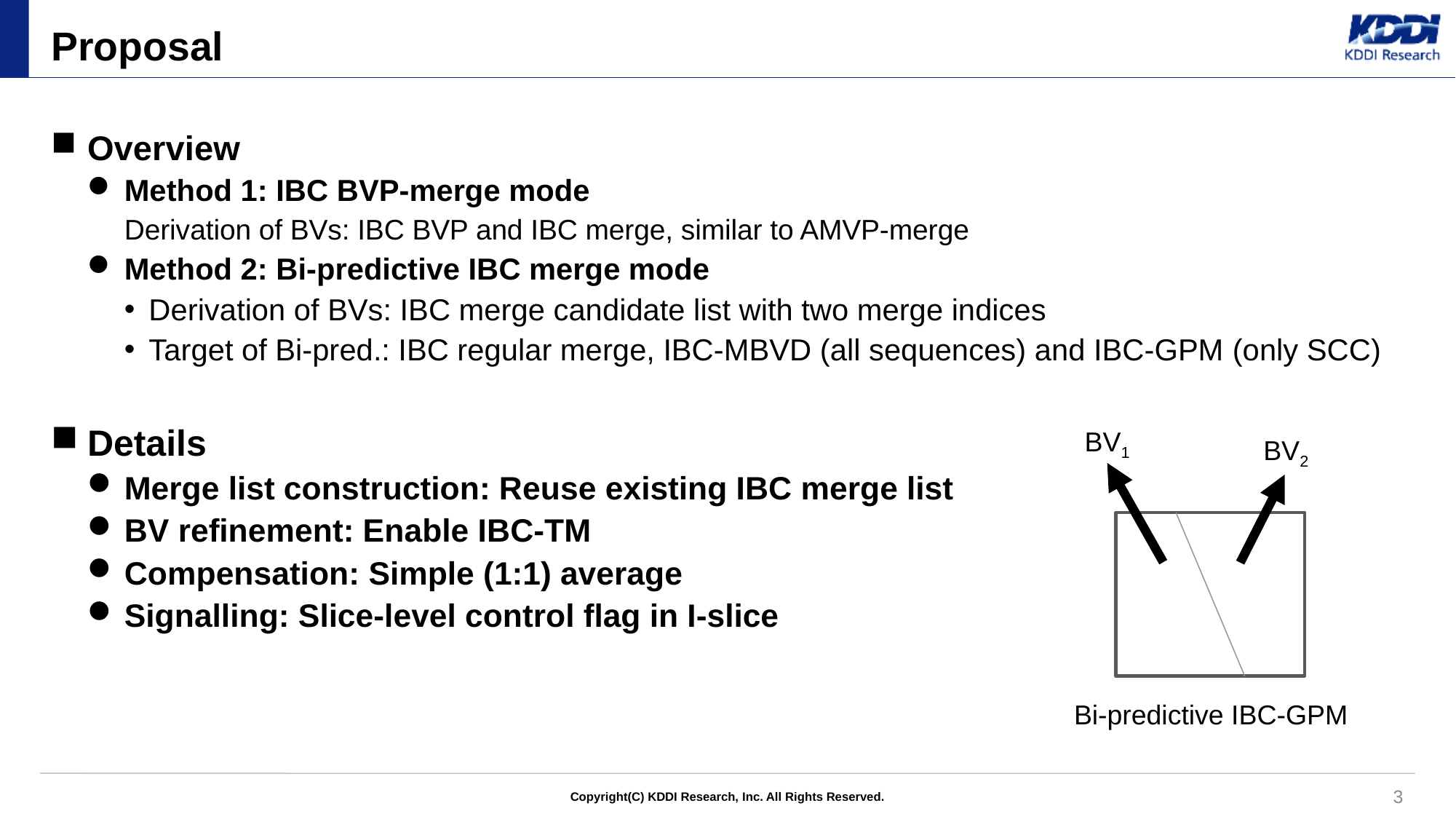

# Proposal
Overview
Method 1: IBC BVP-merge mode
Derivation of BVs: IBC BVP and IBC merge, similar to AMVP-merge
Method 2: Bi-predictive IBC merge mode
Derivation of BVs: IBC merge candidate list with two merge indices
Target of Bi-pred.: IBC regular merge, IBC-MBVD (all sequences) and IBC-GPM (only SCC)

Details
Merge list construction: Reuse existing IBC merge list
BV refinement: Enable IBC-TM
Compensation: Simple (1:1) average
Signalling: Slice-level control flag in I-slice

BV1
BV2

Bi-predictive IBC-GPM
3